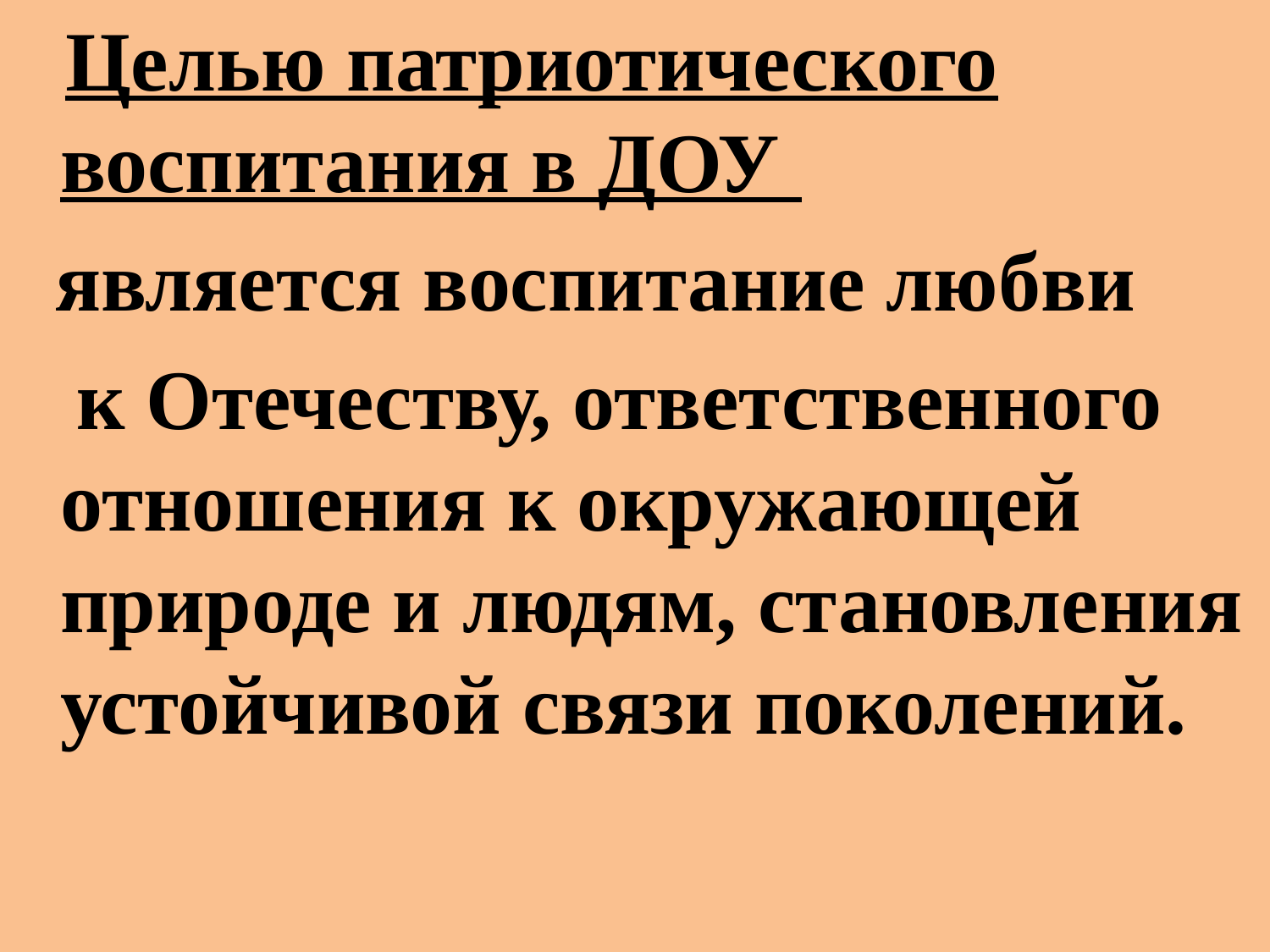

Целью патриотического воспитания в ДОУ
  является воспитание любви
   к Отечеству, ответственного отношения к окружающей природе и людям, становления устойчивой связи поколений.